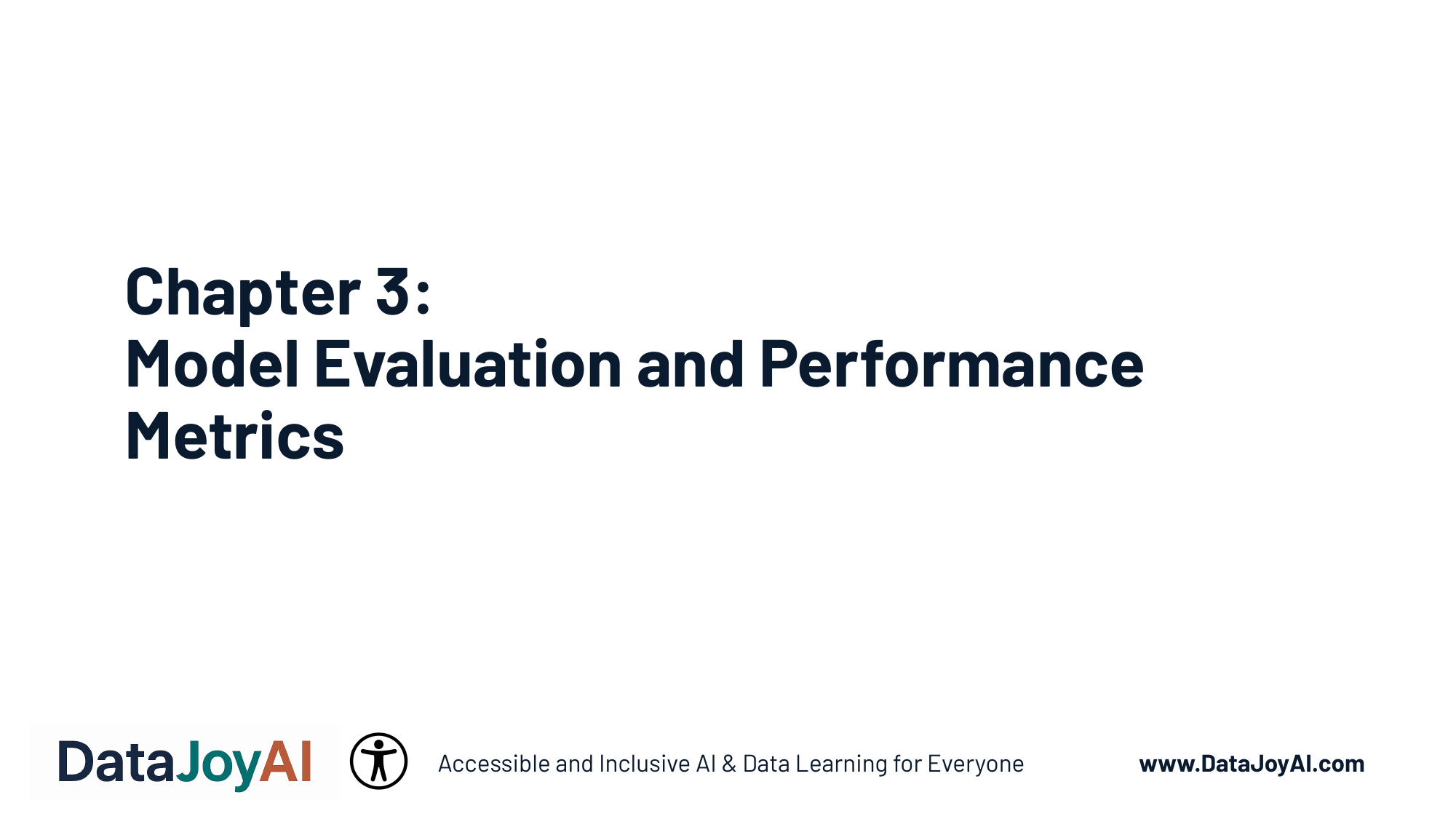

# Chapter 3: Model Evaluation and Performance Metrics